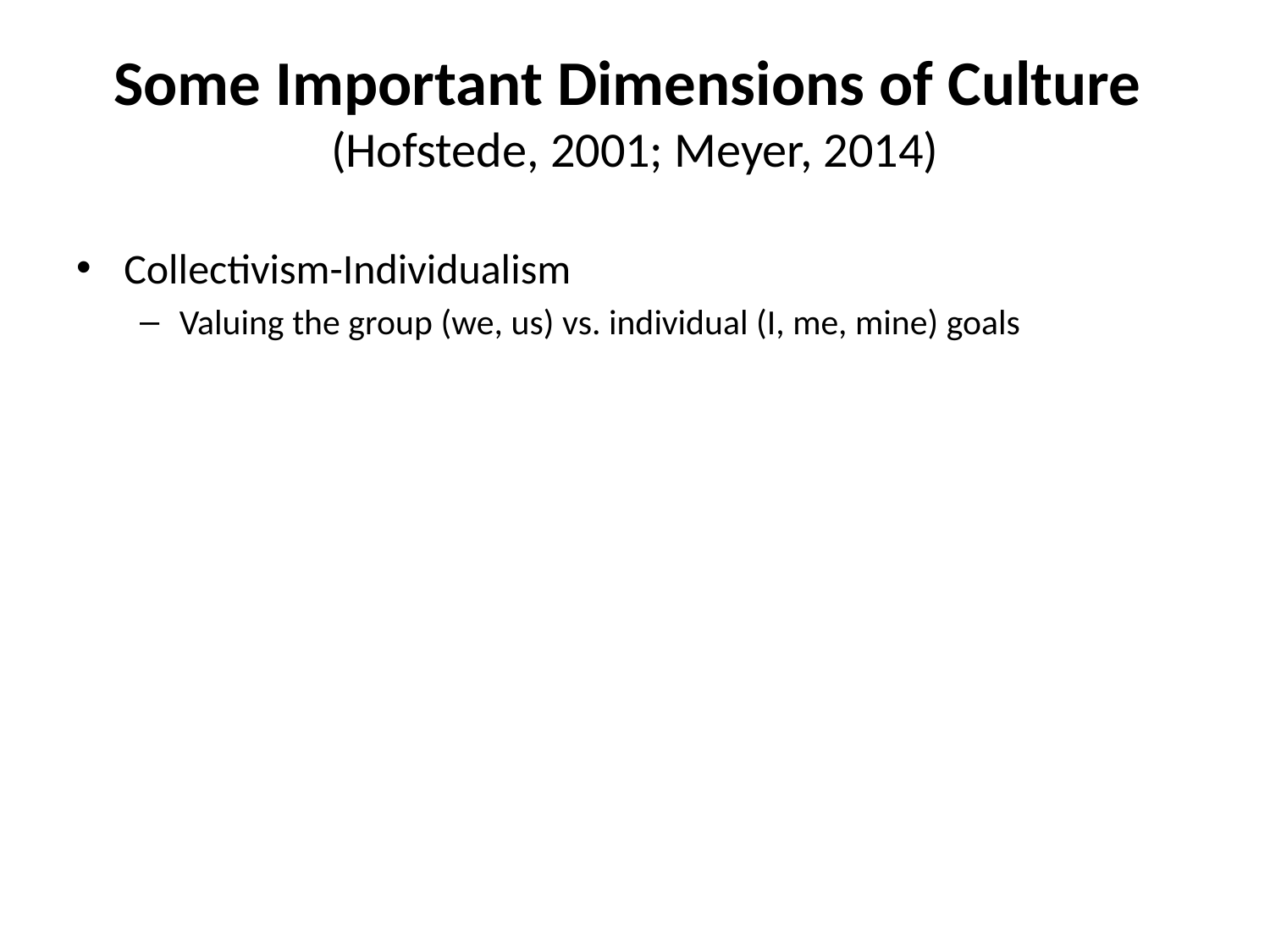

# Some Important Dimensions of Culture (Hofstede, 2001; Meyer, 2014)
Collectivism-Individualism
Valuing the group (we, us) vs. individual (I, me, mine) goals